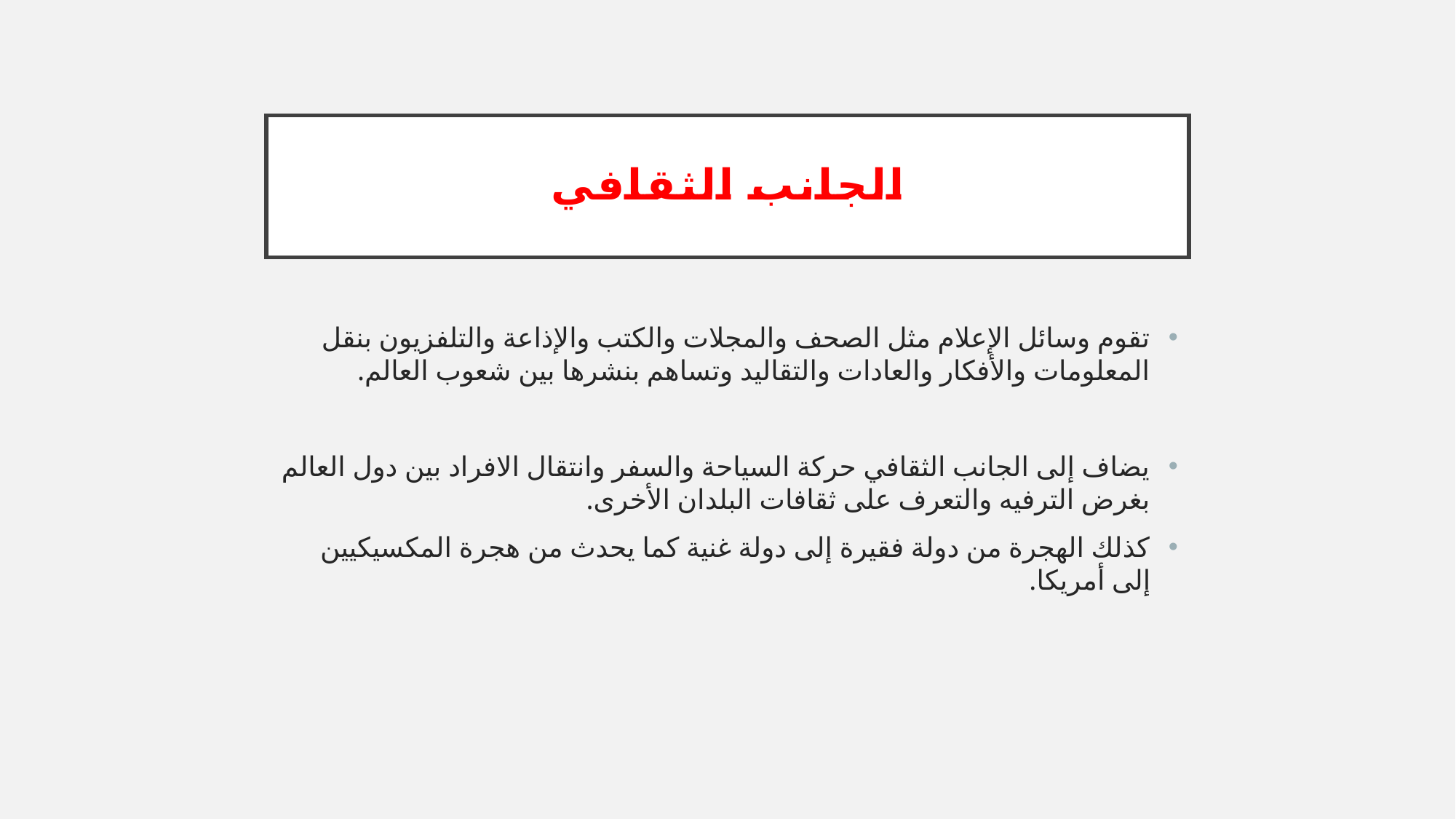

# الجانب الثقافي
تقوم وسائل الإعلام مثل الصحف والمجلات والكتب والإذاعة والتلفزيون بنقل المعلومات والأفكار والعادات والتقاليد وتساهم بنشرها بين شعوب العالم.

يضاف إلى الجانب الثقافي حركة السياحة والسفر وانتقال الافراد بين دول العالم بغرض الترفيه والتعرف على ثقافات البلدان الأخرى.
كذلك الهجرة من دولة فقيرة إلى دولة غنية كما يحدث من هجرة المكسيكيين إلى أمريكا.